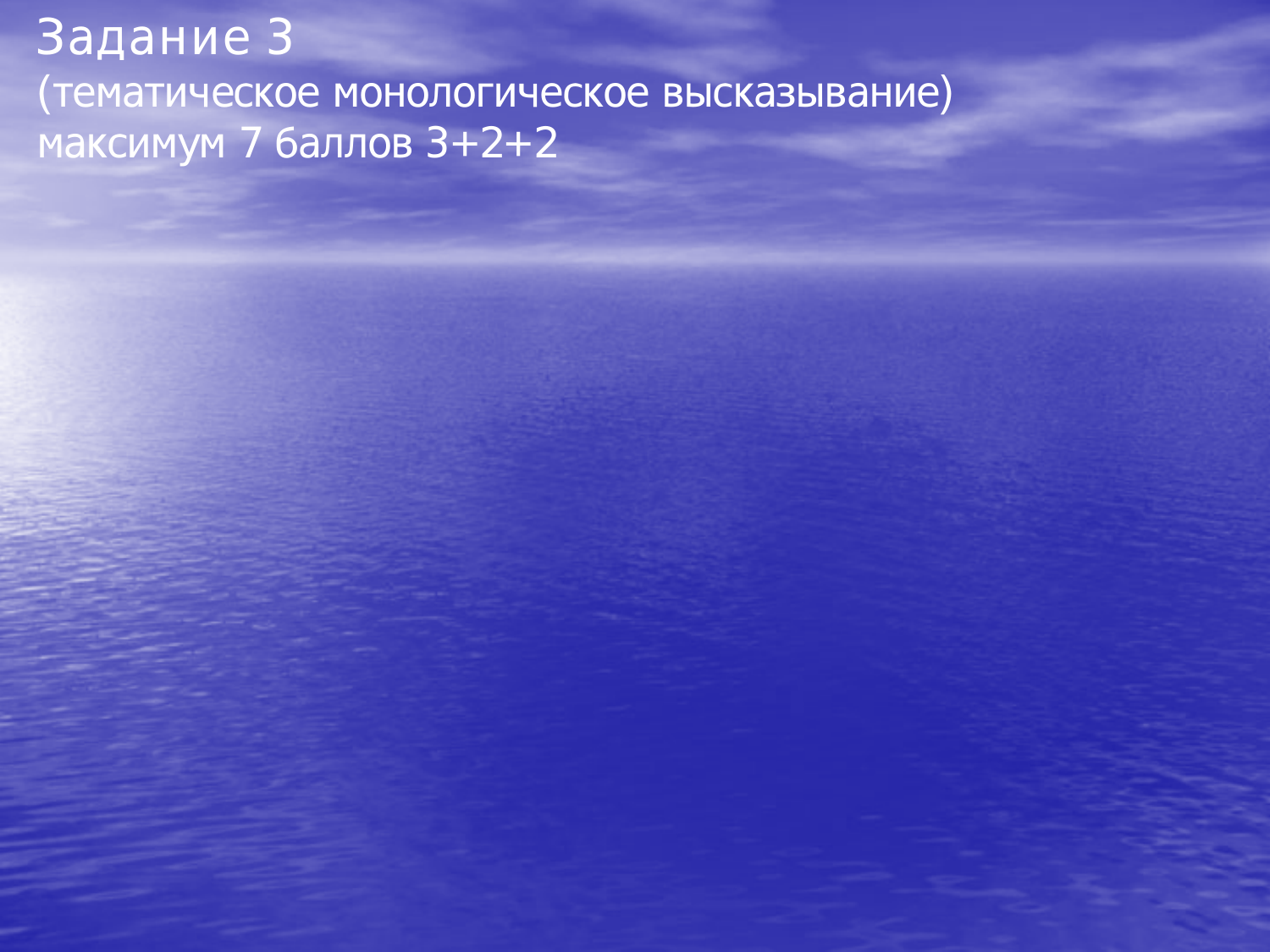

# Задание 3 (тематическое монологическое высказывание) максимум 7 баллов 3+2+2